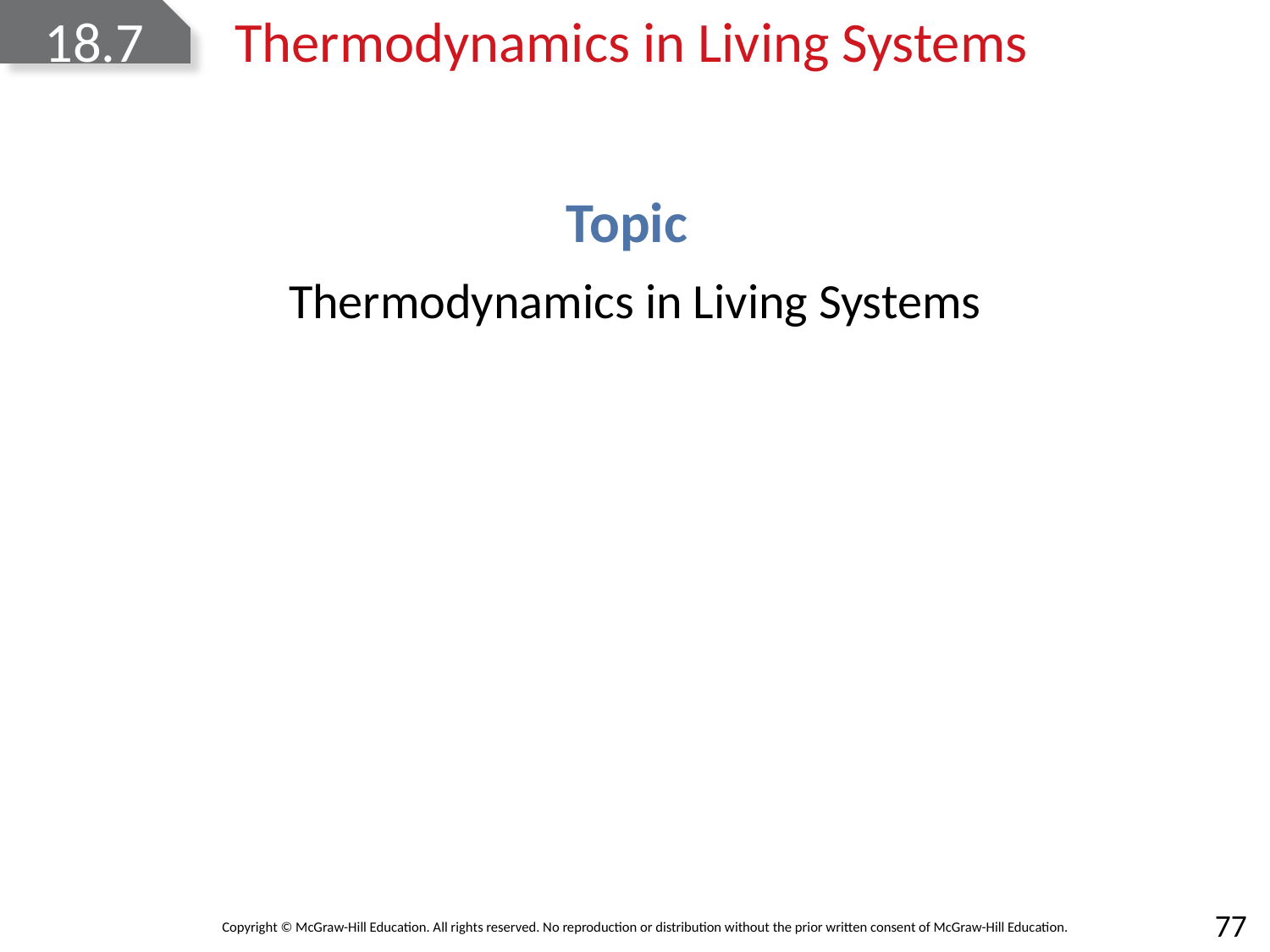

# 18.7	Thermodynamics in Living Systems
Topic
Thermodynamics in Living Systems